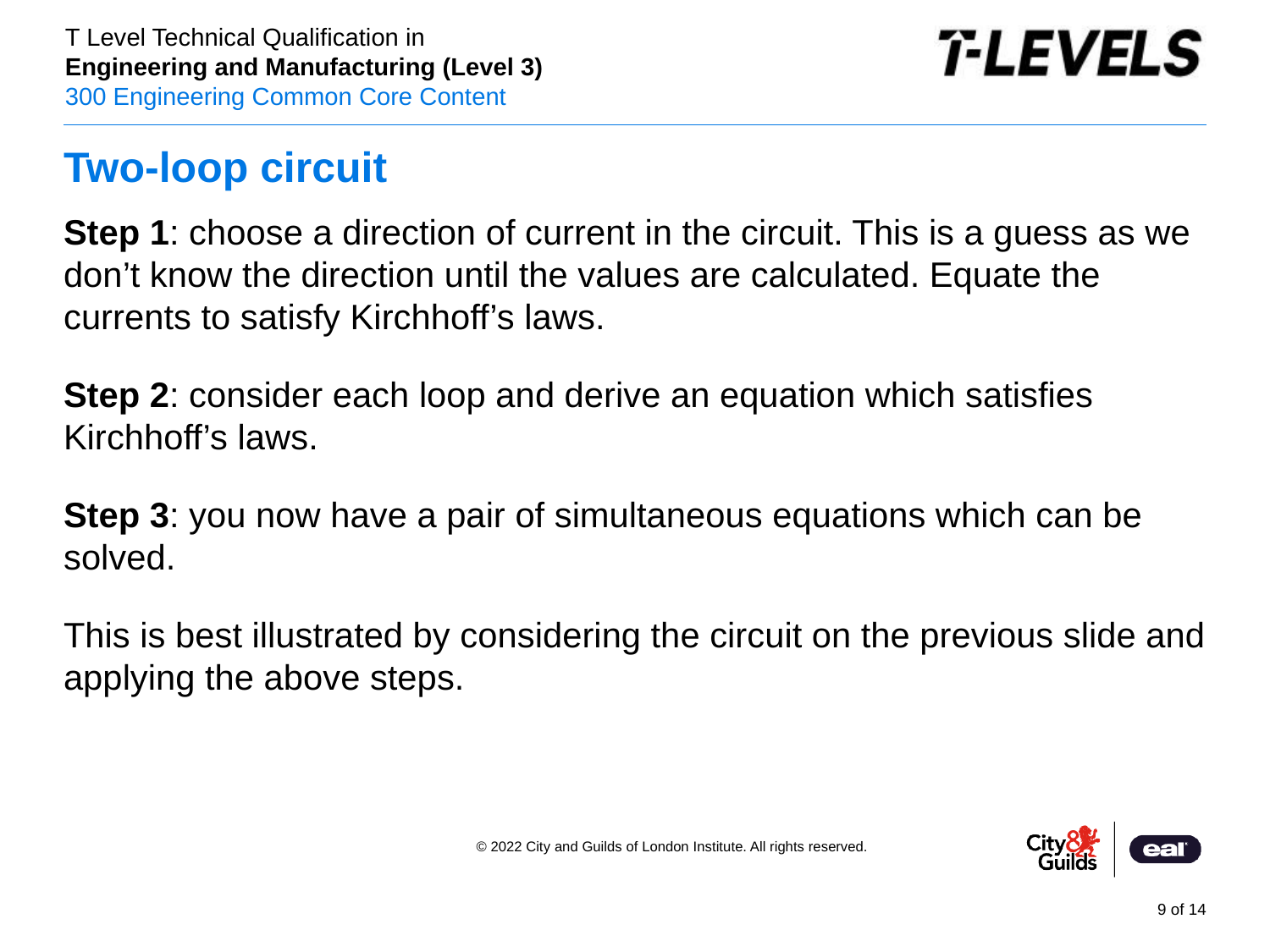

# Two-loop circuit
Step 1: choose a direction of current in the circuit. This is a guess as we don’t know the direction until the values are calculated. Equate the currents to satisfy Kirchhoff’s laws.
Step 2: consider each loop and derive an equation which satisfies Kirchhoff’s laws.
Step 3: you now have a pair of simultaneous equations which can be solved.
This is best illustrated by considering the circuit on the previous slide and applying the above steps.